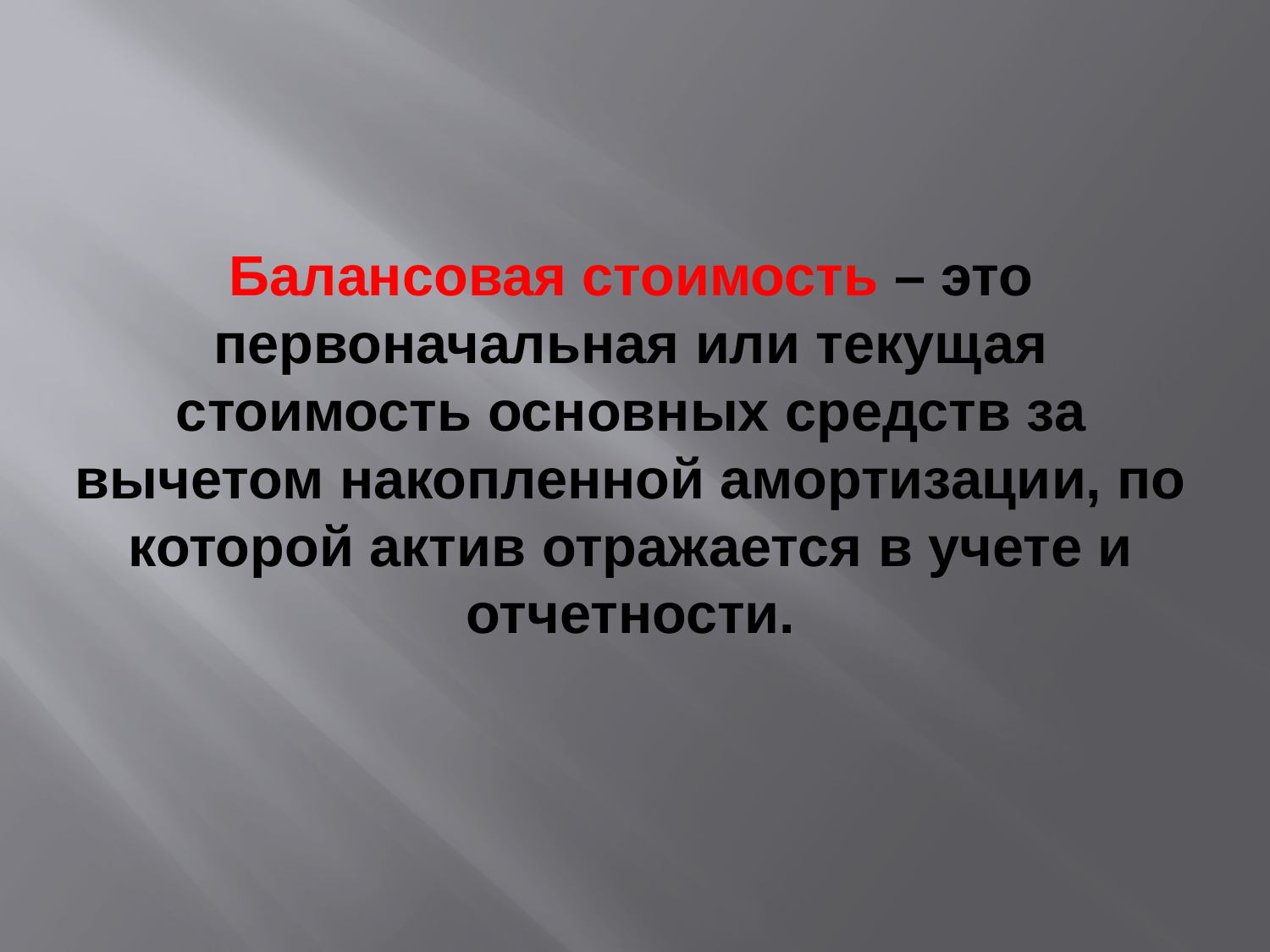

# Балансовая стоимость – это первоначальная или текущая стоимость основных средств за вычетом накопленной амортизации, по которой актив отражается в учете и отчетности.